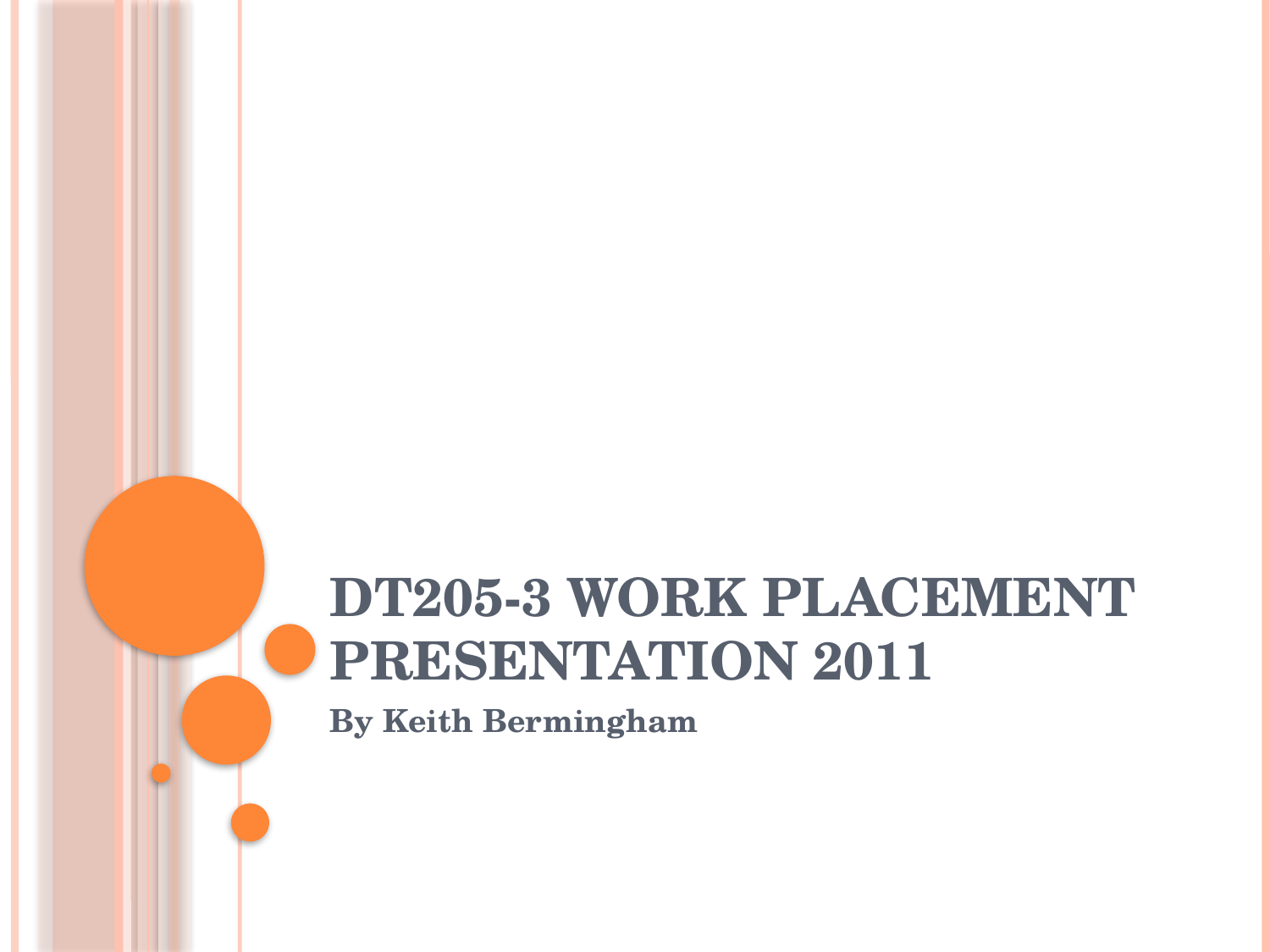

# DT205-3 Work Placement Presentation 2011
By Keith Bermingham